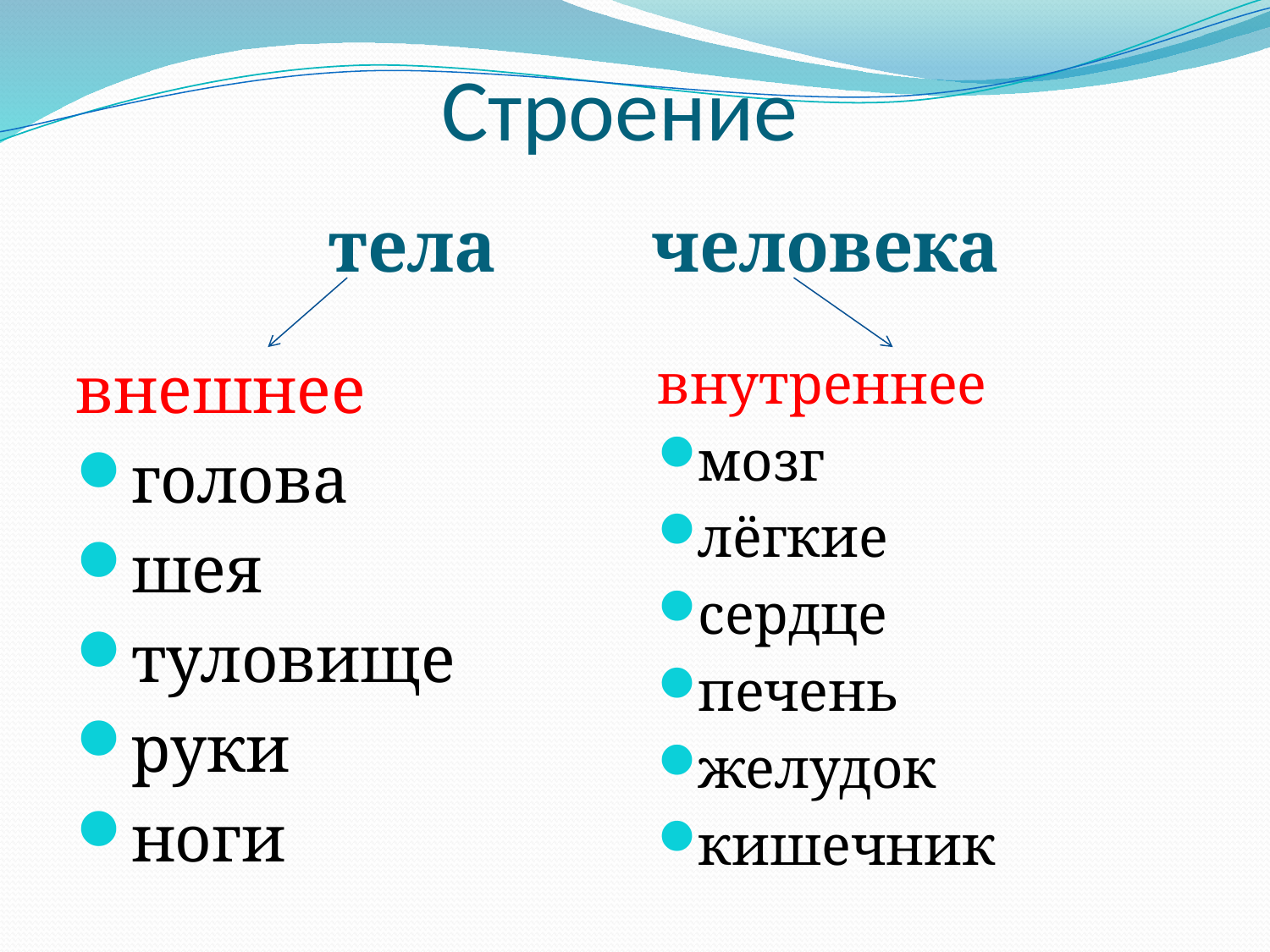

# Строение
              тела
человека
внешнее
голова
шея
туловище
руки
ноги
внутреннее
мозг
лёгкие
сердце
печень
желудок
кишечник